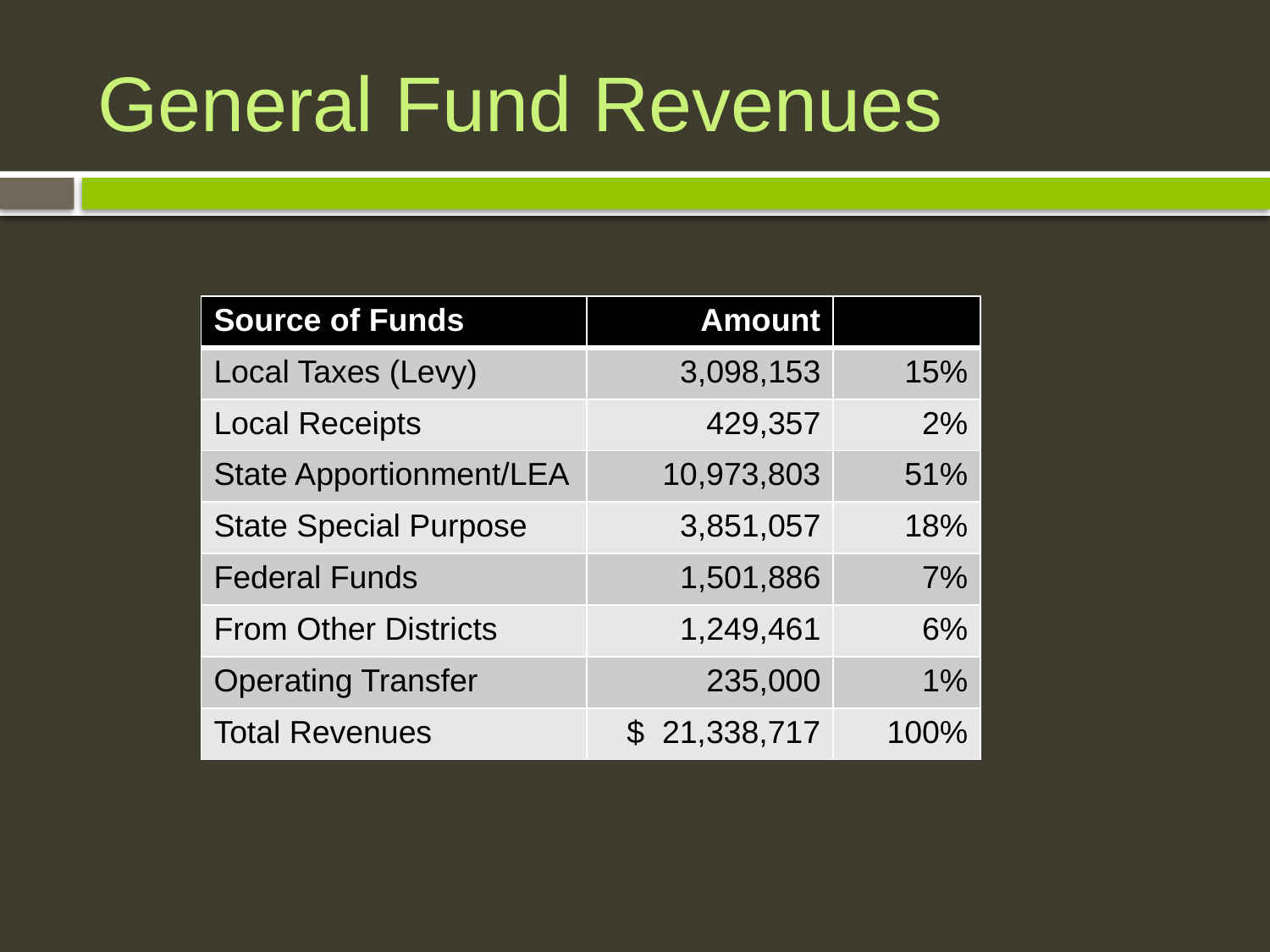

# General Fund Revenues
| Source of Funds | Amount |  |
| --- | --- | --- |
| Local Taxes (Levy) | 3,098,153 | 15% |
| Local Receipts | 429,357 | 2% |
| State Apportionment/LEA | 10,973,803 | 51% |
| State Special Purpose | 3,851,057 | 18% |
| Federal Funds | 1,501,886 | 7% |
| From Other Districts | 1,249,461 | 6% |
| Operating Transfer | 235,000 | 1% |
| Total Revenues | $ 21,338,717 | 100% |